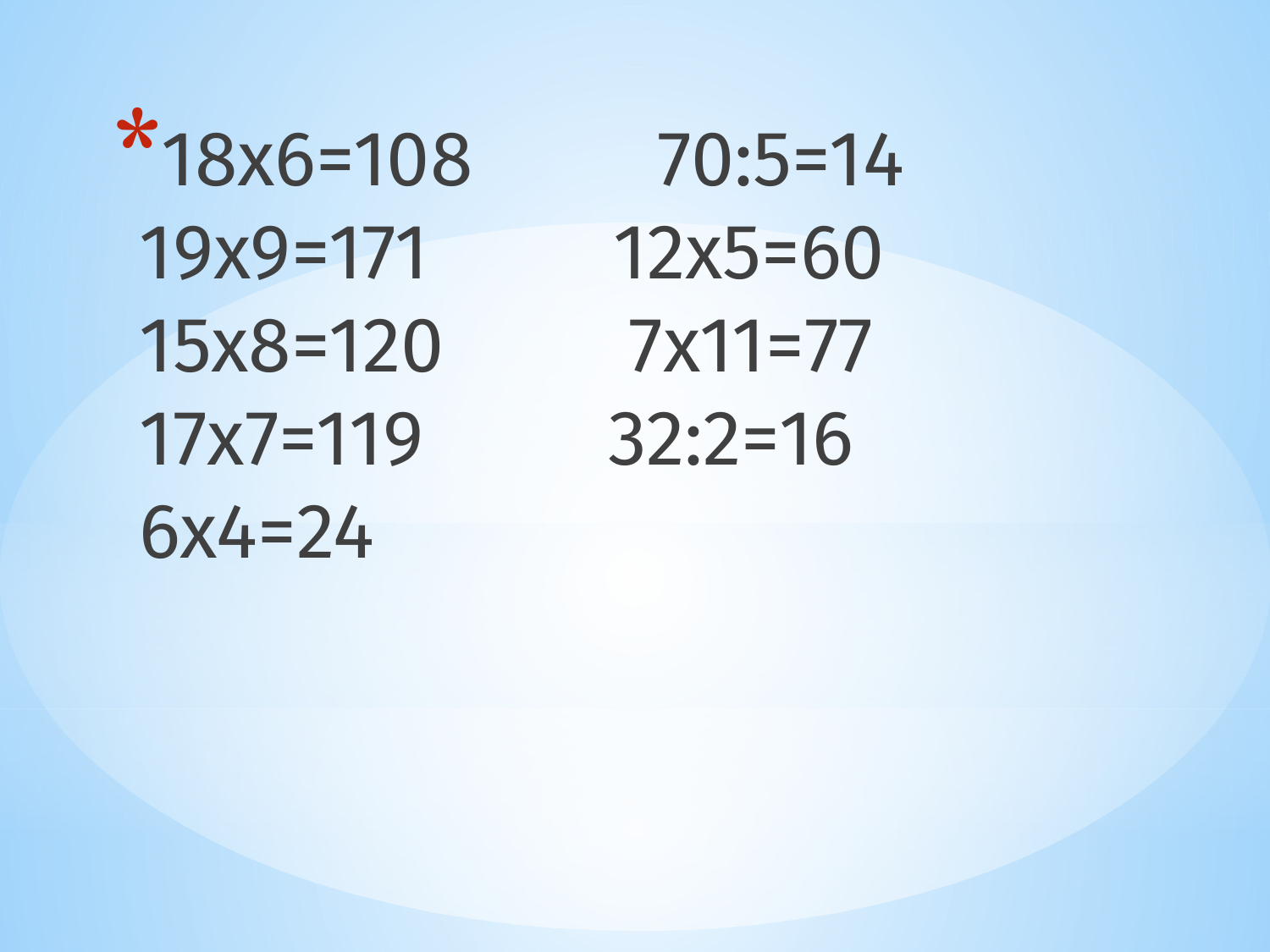

18х6=108         70:5=14         19х9=171         12х5=60 15х8=120         7х11=77          17х7=119         32:2=16         6х4=24